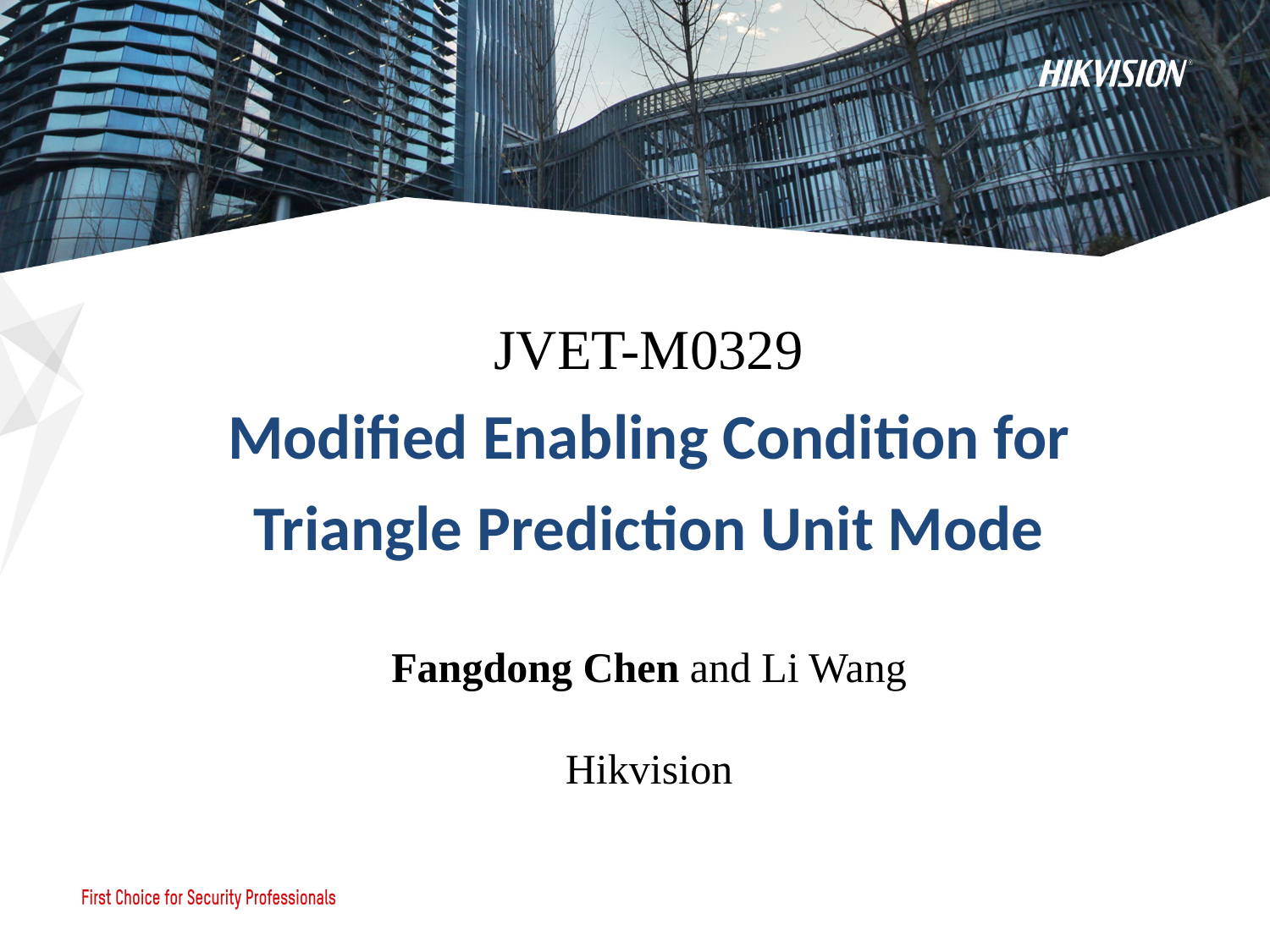

JVET-M0329
Modified Enabling Condition for Triangle Prediction Unit Mode

Fangdong Chen and Li Wang

Hikvision